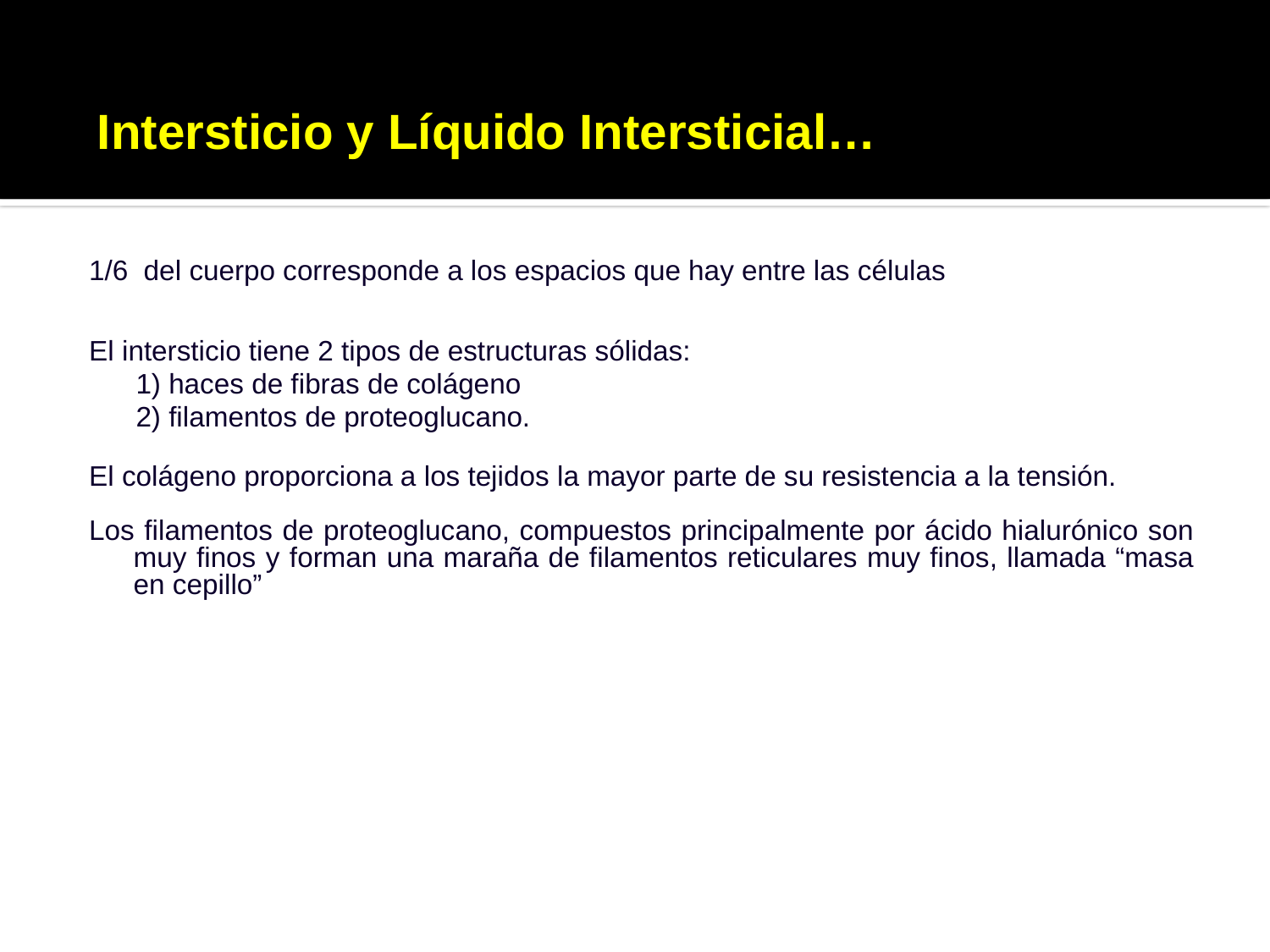

Intersticio y Líquido Intersticial…
1/6  del cuerpo corresponde a los espacios que hay entre las células

El intersticio tiene 2 tipos de estructuras sólidas:
1) haces de fibras de colágeno
2) filamentos de proteoglucano.

El colágeno proporciona a los tejidos la mayor parte de su resistencia a la tensión.

Los filamentos de proteoglucano, compuestos principalmente por ácido hialurónico son muy finos y forman una maraña de filamentos reticulares muy finos, llamada “masa en cepillo”